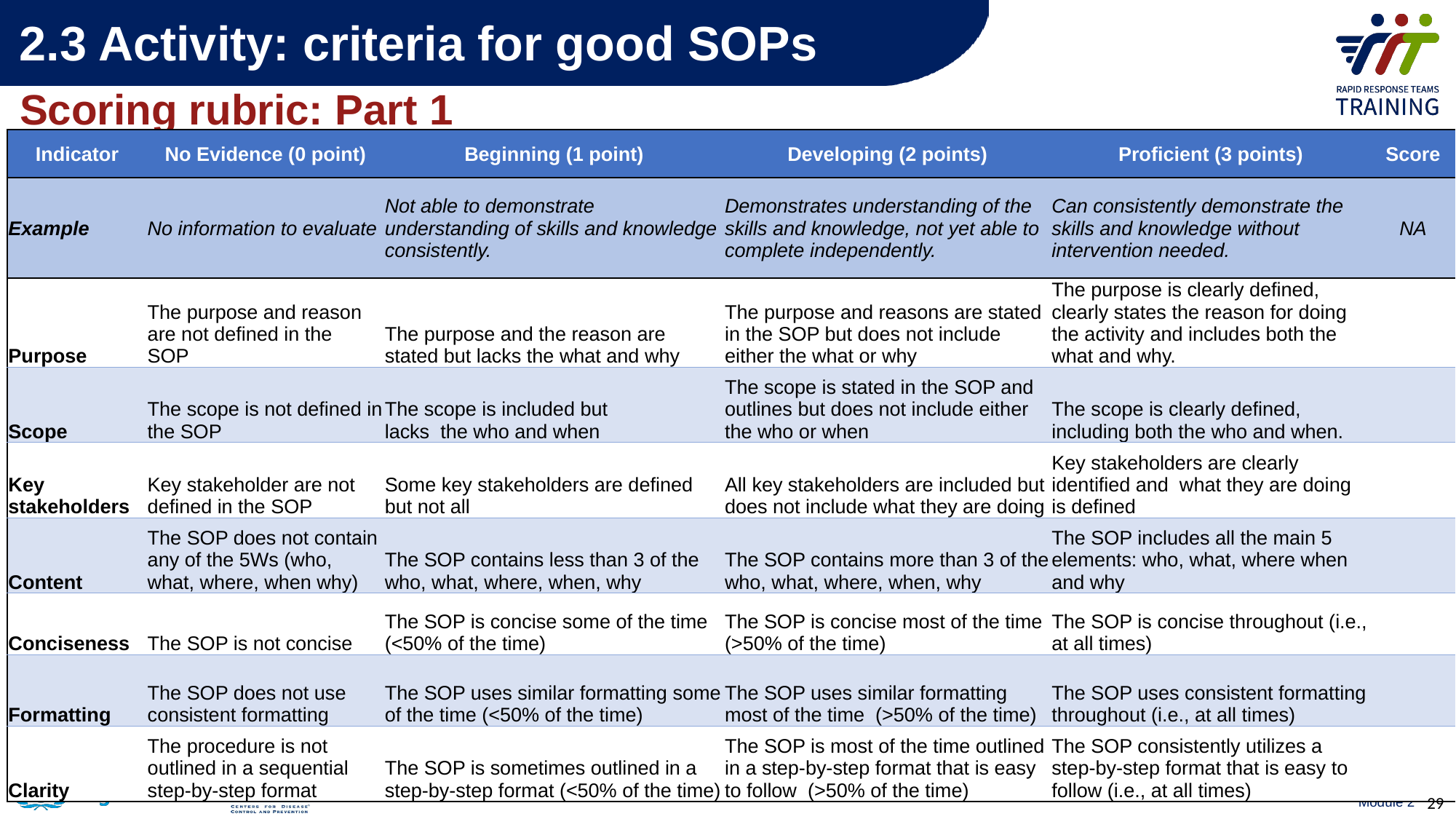

2.3 Activity: criteria for good SOPs
# Scoring rubric: Part 1
| Indicator | No Evidence (0 point) | Beginning (1 point) | Developing (2 points) | Proficient (3 points) | Score |
| --- | --- | --- | --- | --- | --- |
| Example | No information to evaluate | Not able to demonstrate understanding of skills and knowledge consistently. | Demonstrates understanding of the skills and knowledge, not yet able to complete independently. | Can consistently demonstrate the skills and knowledge without intervention needed. | NA |
| Purpose | The purpose and reason are not defined in the SOP | The purpose and the reason are stated but lacks the what and why | The purpose and reasons are stated in the SOP but does not include either the what or why | The purpose is clearly defined, clearly states the reason for doing the activity and includes both the what and why. |  |
| Scope | The scope is not defined in the SOP | The scope is included but lacks  the who and when | The scope is stated in the SOP and outlines but does not include either the who or when | The scope is clearly defined, including both the who and when. |  |
| Key stakeholders | Key stakeholder are not defined in the SOP | Some key stakeholders are defined but not all | All key stakeholders are included but does not include what they are doing | Key stakeholders are clearly identified and  what they are doing is defined |  |
| Content | The SOP does not contain any of the 5Ws (who, what, where, when why) | The SOP contains less than 3 of the who, what, where, when, why | The SOP contains more than 3 of the who, what, where, when, why | The SOP includes all the main 5 elements: who, what, where when and why |  |
| Conciseness | The SOP is not concise | The SOP is concise some of the time (<50% of the time) | The SOP is concise most of the time (>50% of the time) | The SOP is concise throughout (i.e., at all times) |  |
| Formatting | The SOP does not use consistent formatting | The SOP uses similar formatting some of the time (<50% of the time) | The SOP uses similar formatting most of the time  (>50% of the time) | The SOP uses consistent formatting throughout (i.e., at all times) |  |
| Clarity | The procedure is not outlined in a sequential step-by-step format | The SOP is sometimes outlined in a step-by-step format (<50% of the time) | The SOP is most of the time outlined in a step-by-step format that is easy to follow  (>50% of the time) | The SOP consistently utilizes a step-by-step format that is easy to follow (i.e., at all times) |  |
29